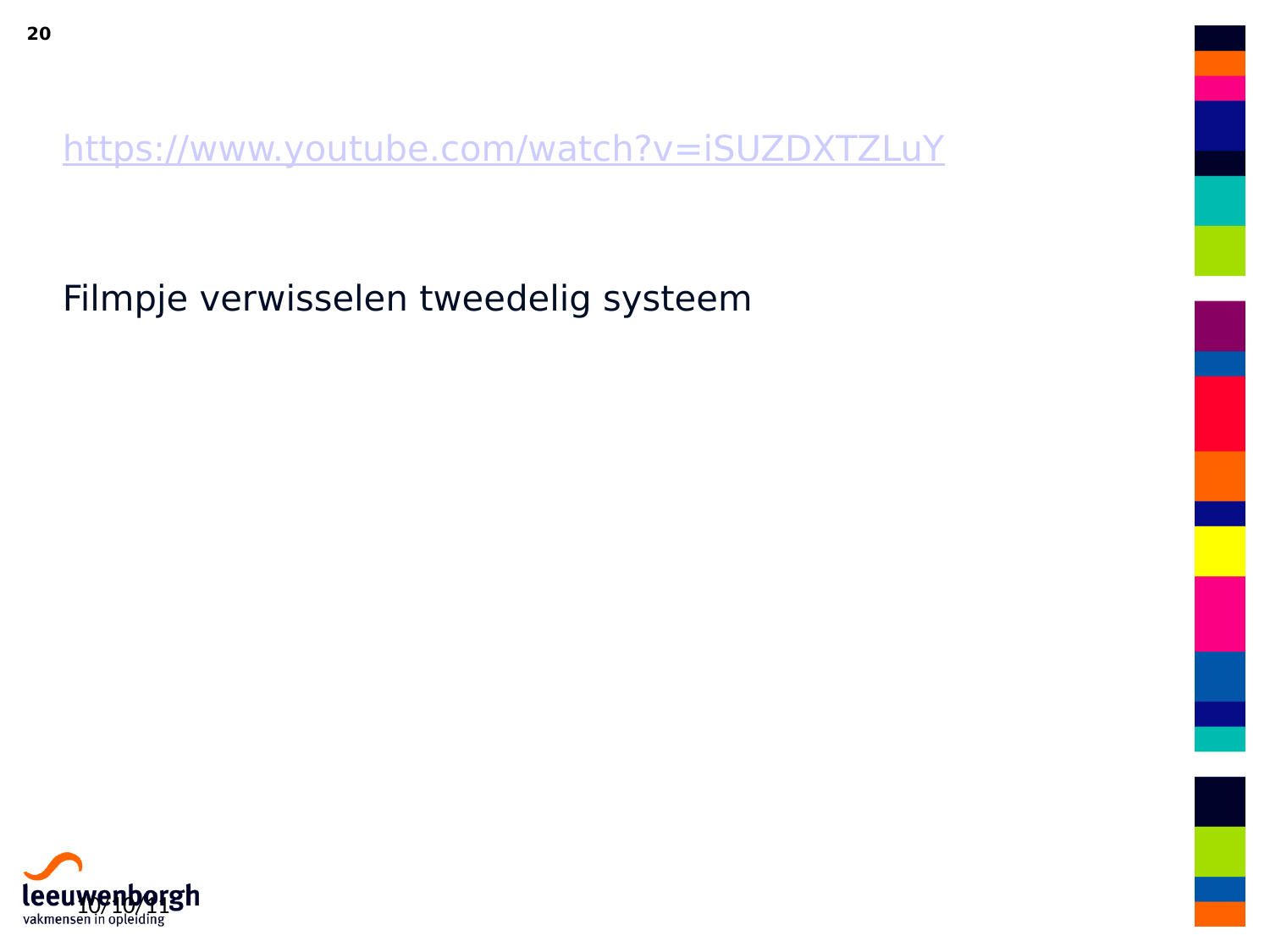

https://www.youtube.com/watch?v=iSUZDXTZLuY

Filmpje verwisselen tweedelig systeem
#
10/10/11